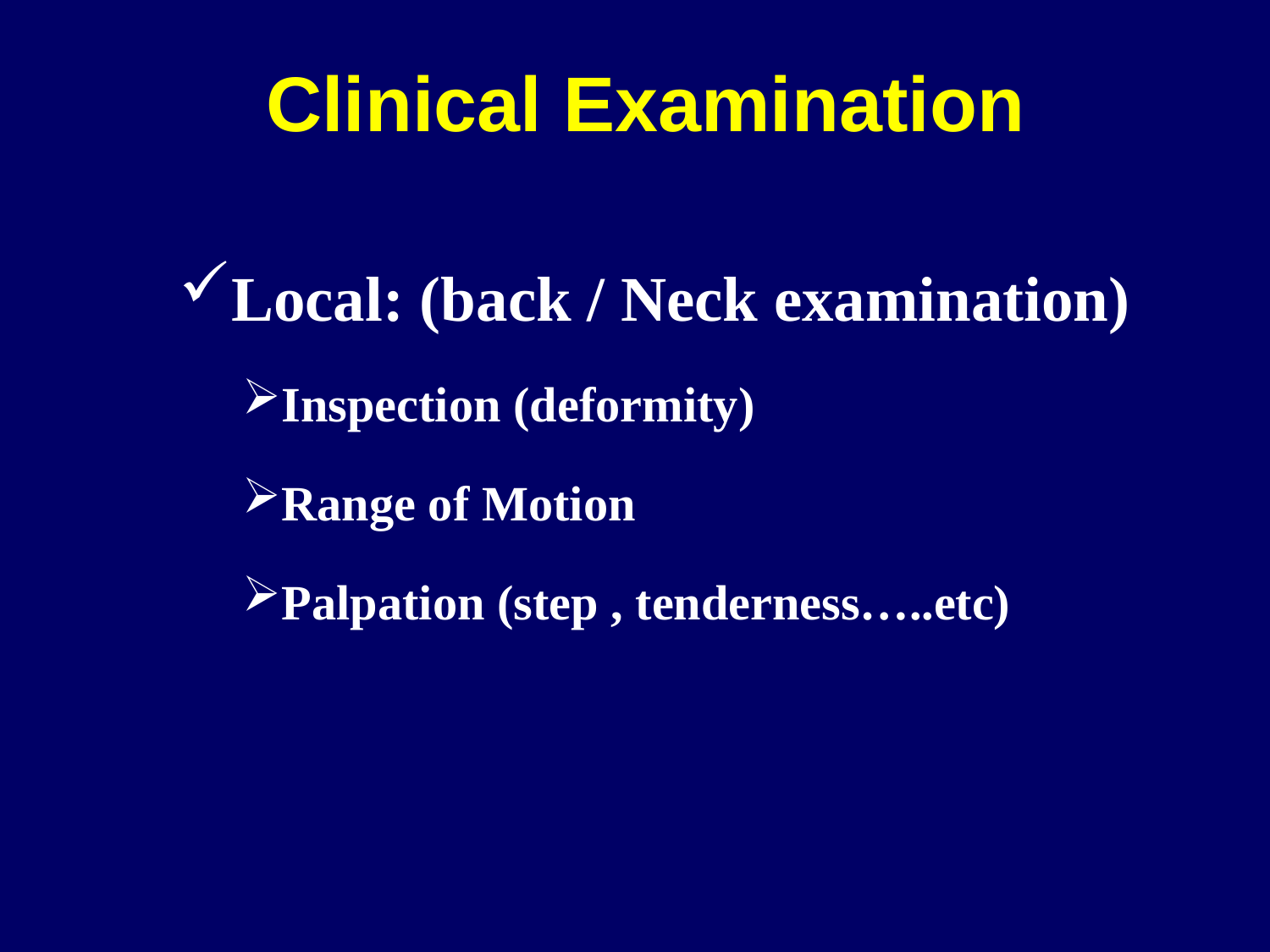

# Clinical Examination
Local: (back / Neck examination)
Inspection (deformity)
Range of Motion
Palpation (step , tenderness…..etc)